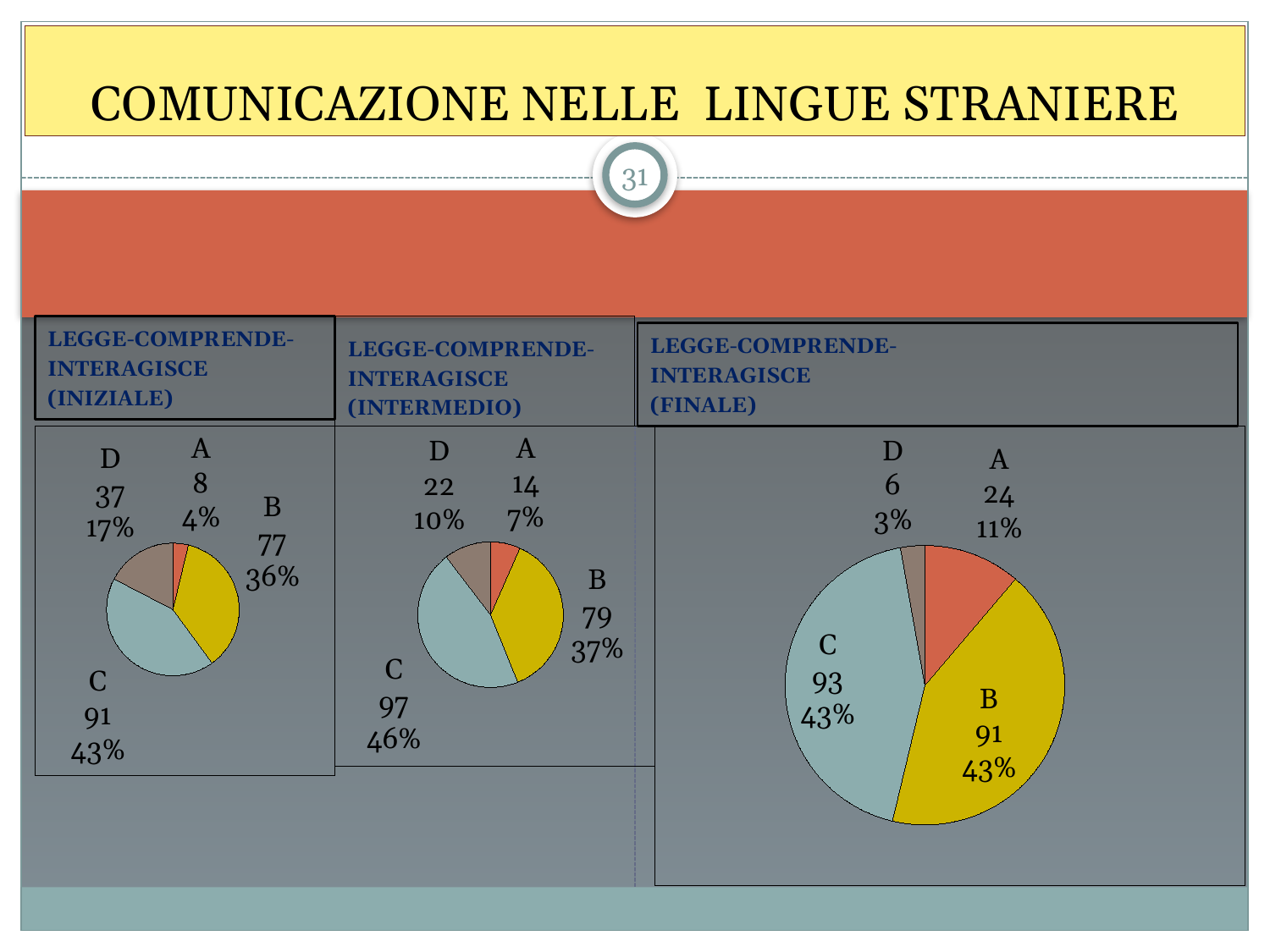

# COMUNICAZIONE NELLE  LINGUE STRANIERE
31
LEGGE-COMPRENDE-
INTERAGISCE
(INIZIALE)
LEGGE-COMPRENDE-
INTERAGISCE
(INTERMEDIO)
LEGGE-COMPRENDE-
INTERAGISCE
(FINALE)

### Chart

| Category | Vendite |
|---|---|
| A | 8.0 |
| B | 77.0 |
| C | 91.0 |
| D | 37.0 |

### Chart

| Category | Vendite |
|---|---|
| A | 14.0 |
| B | 79.0 |
| C | 97.0 |
| D | 22.0 |

### Chart

| Category | Vendite |
|---|---|
| A | 24.0 |
| B | 91.0 |
| C | 93.0 |
| D | 6.0 |